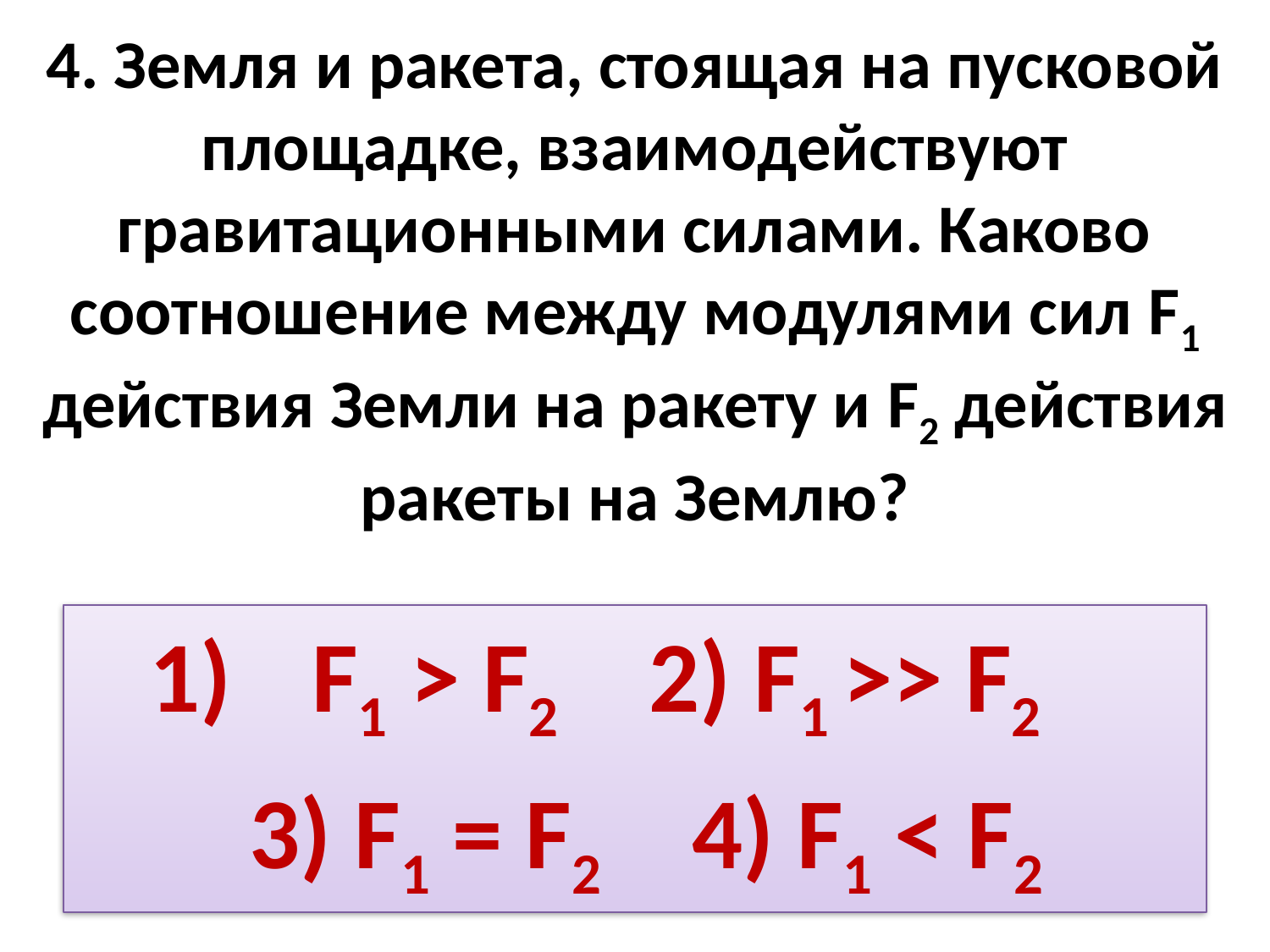

# 4. Земля и ракета, стоящая на пусковой площадке, взаимодействуют гравитационными силами. Каково соотношение между модулями сил F1 действия Земли на ракету и F2 действия ракеты на Землю?
F1 > F2    2) F1 >> F2
 3) F1 = F2    4) F1 < F2